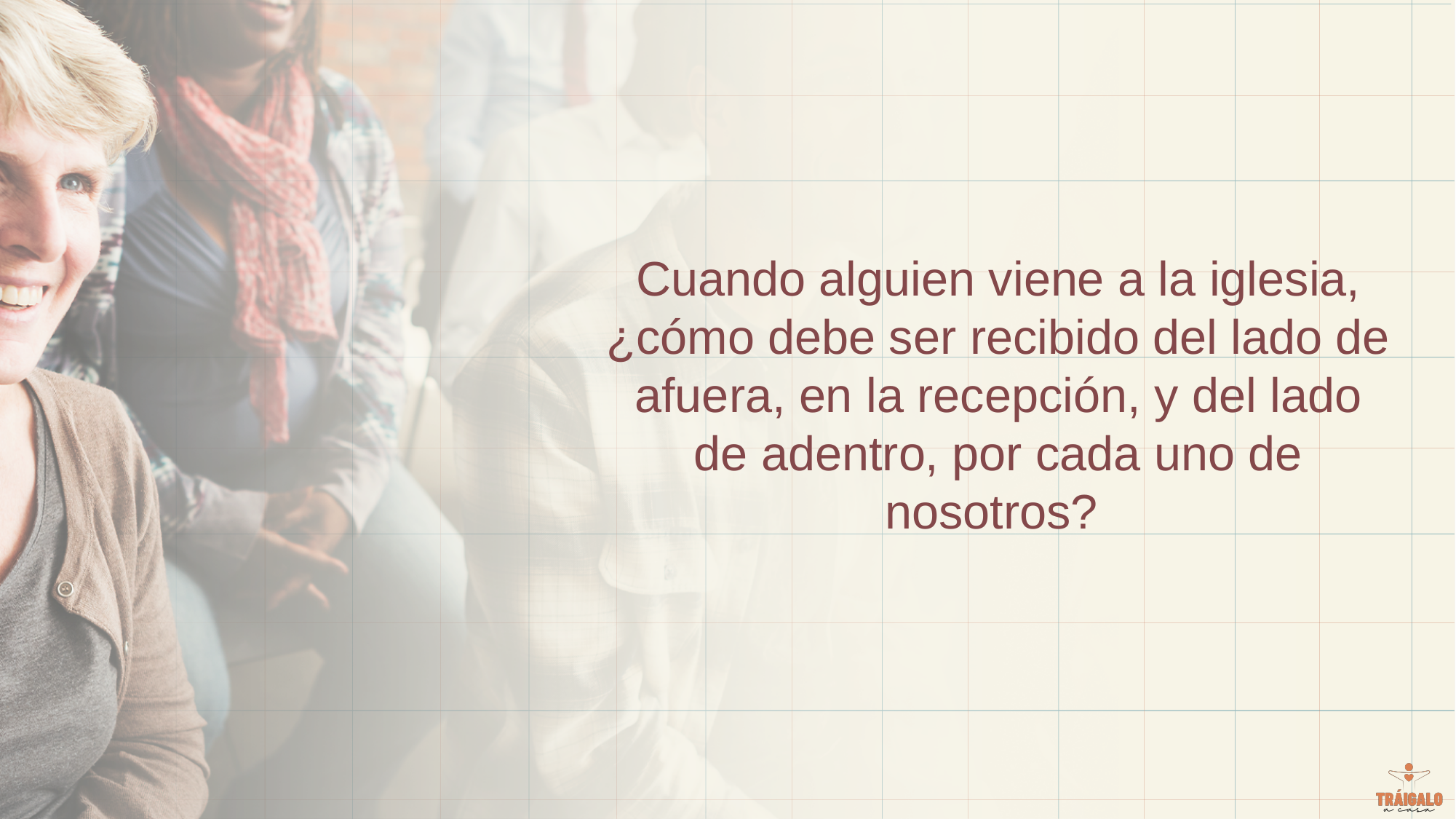

Cuando alguien viene a la iglesia, ¿cómo debe ser recibido del lado de afuera, en la recepción, y del lado de adentro, por cada uno de nosotros?